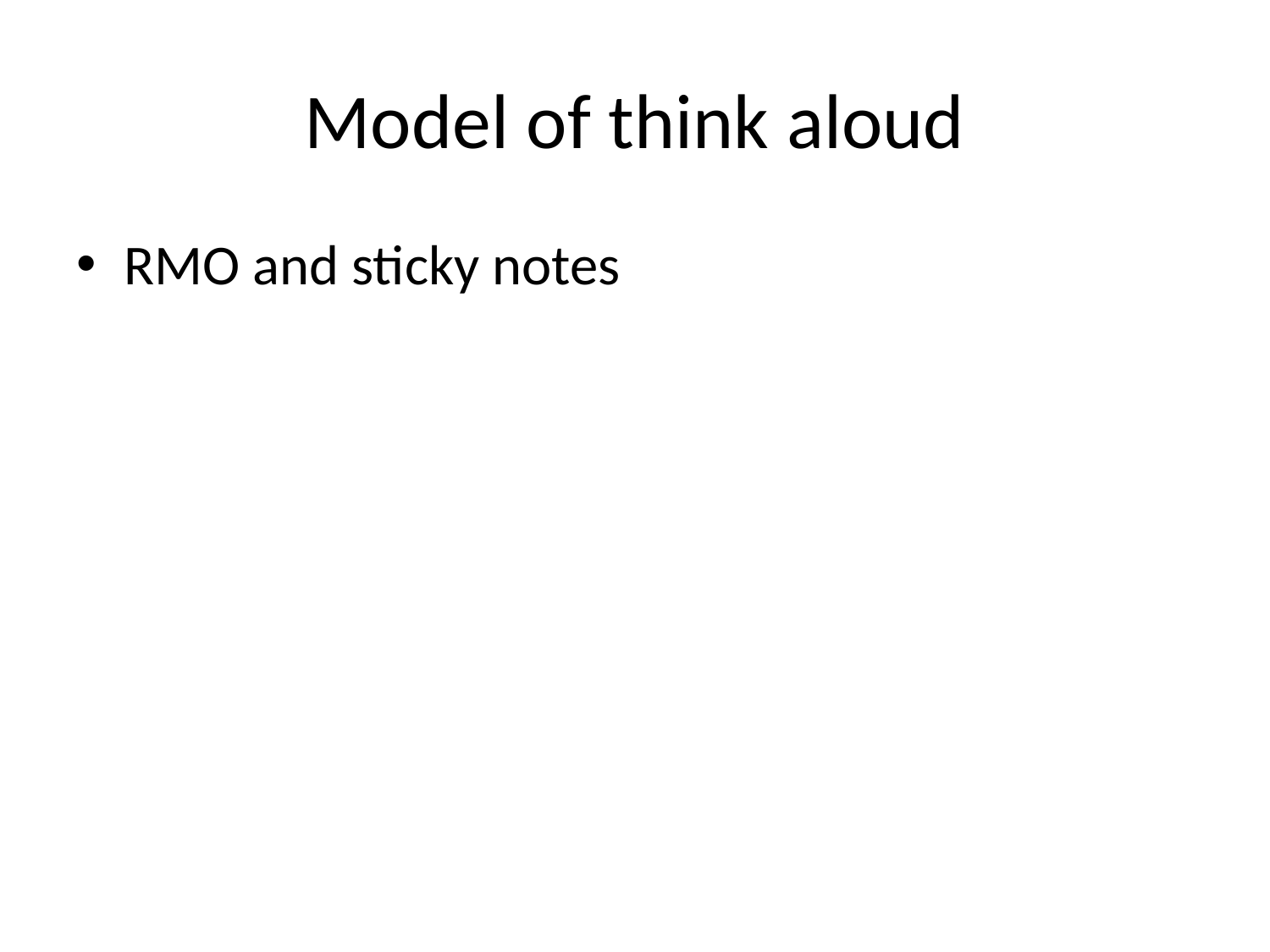

# Model of think aloud
RMO and sticky notes